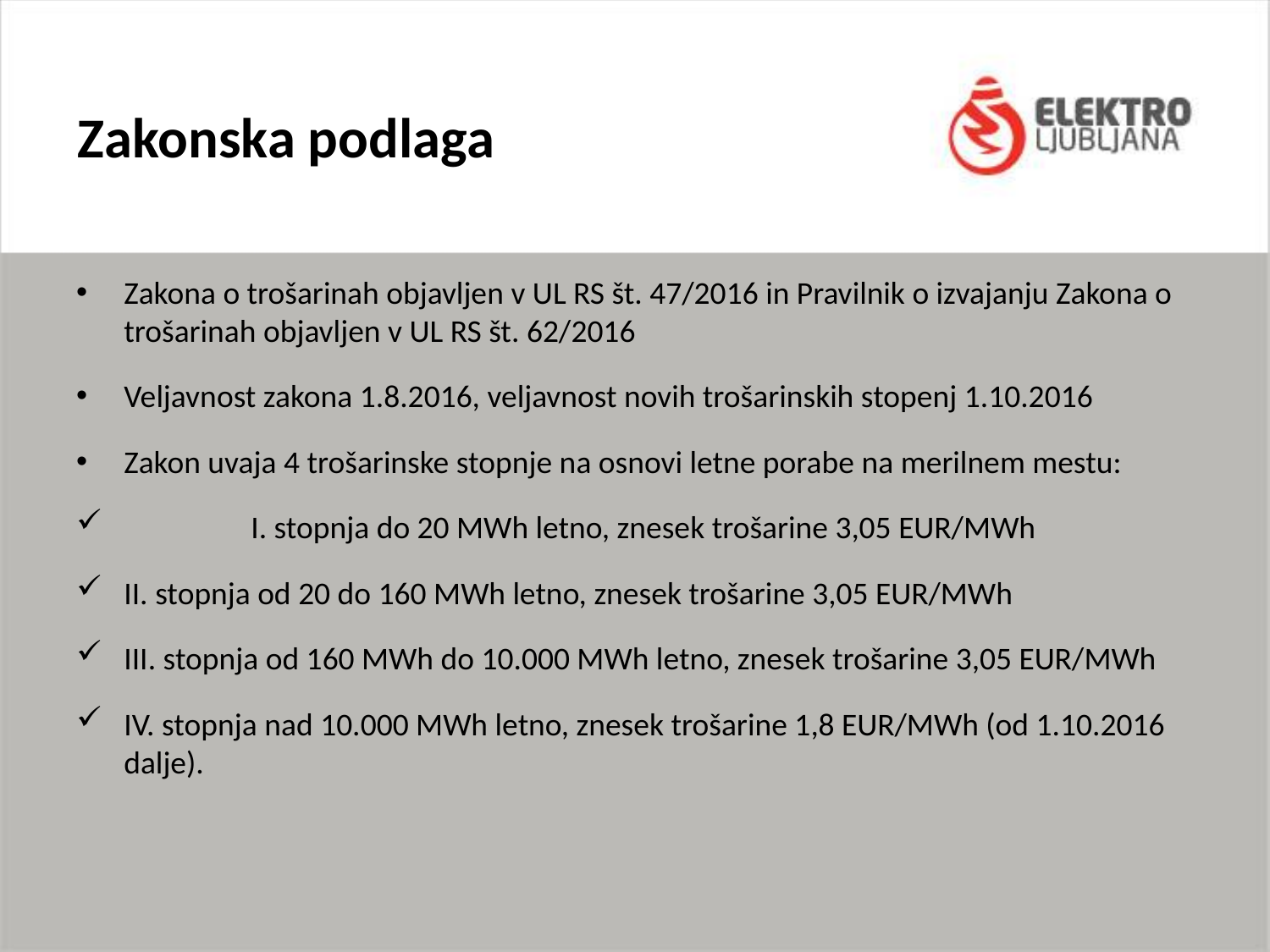

# Zakonska podlaga
Zakona o trošarinah objavljen v UL RS št. 47/2016 in Pravilnik o izvajanju Zakona o trošarinah objavljen v UL RS št. 62/2016
Veljavnost zakona 1.8.2016, veljavnost novih trošarinskih stopenj 1.10.2016
Zakon uvaja 4 trošarinske stopnje na osnovi letne porabe na merilnem mestu:
	I. stopnja do 20 MWh letno, znesek trošarine 3,05 EUR/MWh
II. stopnja od 20 do 160 MWh letno, znesek trošarine 3,05 EUR/MWh
III. stopnja od 160 MWh do 10.000 MWh letno, znesek trošarine 3,05 EUR/MWh
IV. stopnja nad 10.000 MWh letno, znesek trošarine 1,8 EUR/MWh (od 1.10.2016 dalje).